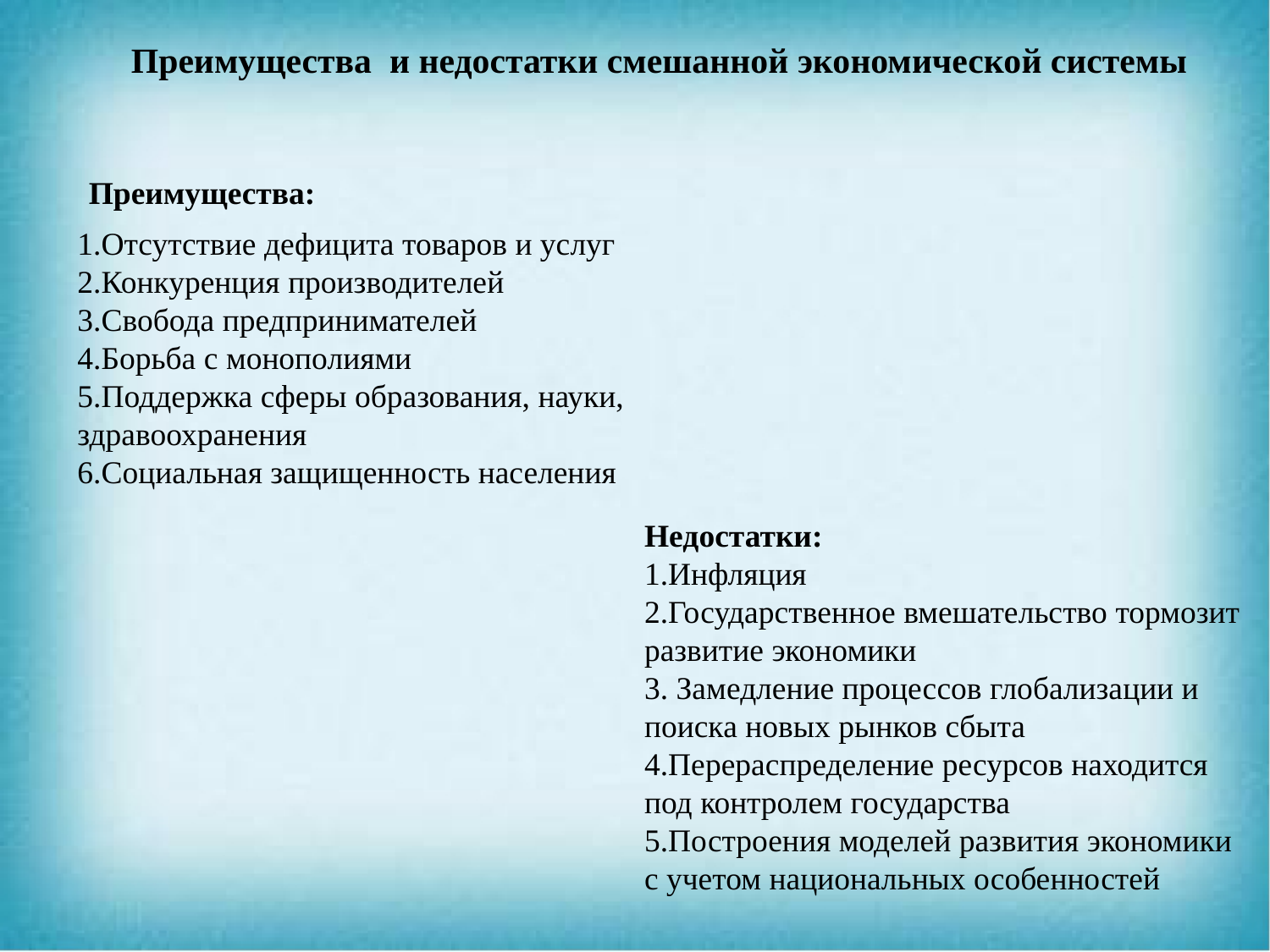

Преимущества  и недостатки смешанной экономической системы
Преимущества:
1.Отсутствие дефицита товаров и услуг
2.Конкуренция производителей
3.Свобода предпринимателей
4.Борьба с монополиями
5.Поддержка сферы образования, науки, здравоохранения
6.Социальная защищенность населения
Недостатки:
1.Инфляция
2.Государственное вмешательство тормозит развитие экономики
3. Замедление процессов глобализации и поиска новых рынков сбыта
4.Перераспределение ресурсов находится под контролем государства
5.Построения моделей развития экономики  с учетом национальных особенностей